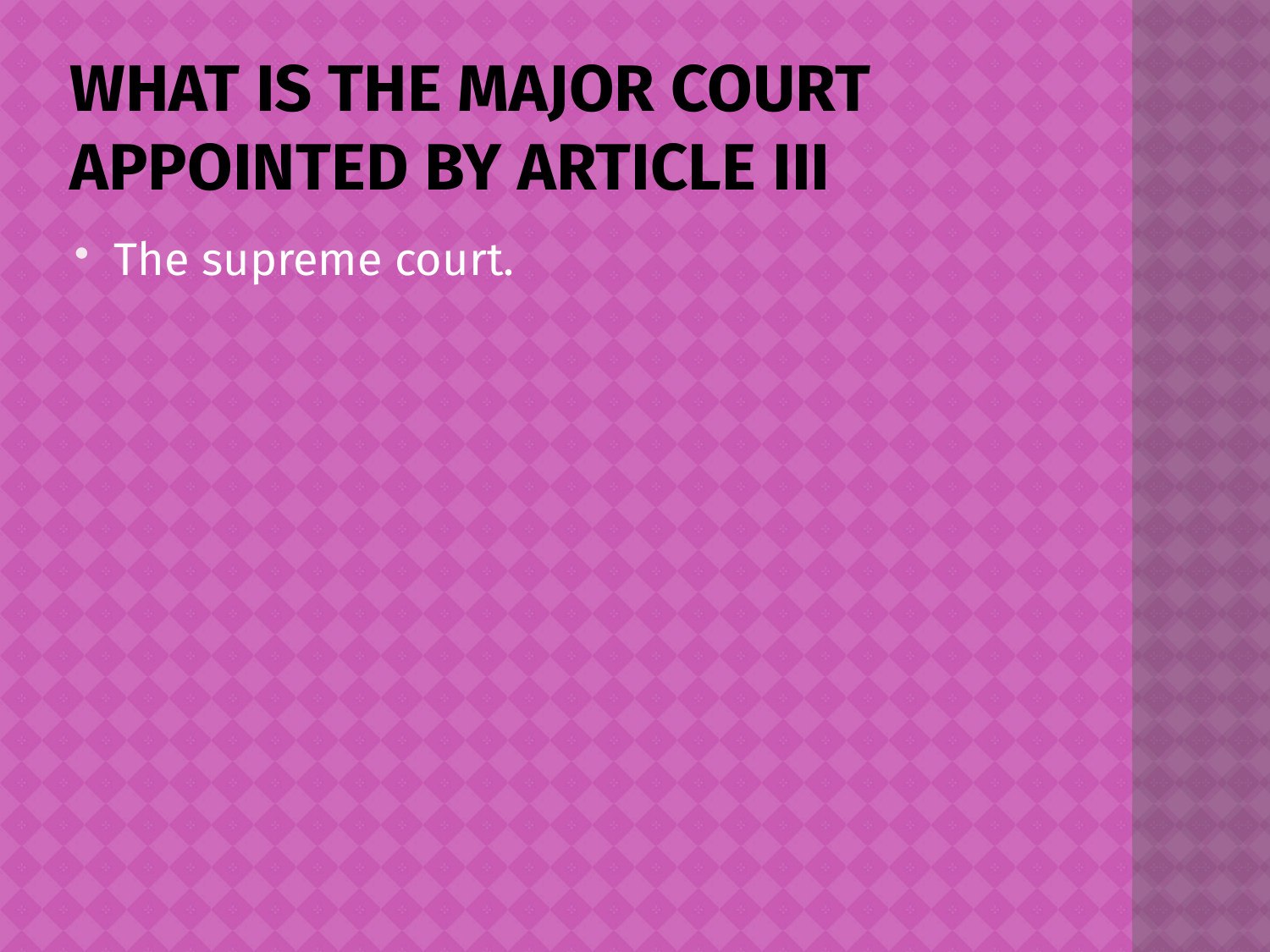

# What is the major court appointed by article III
The supreme court.